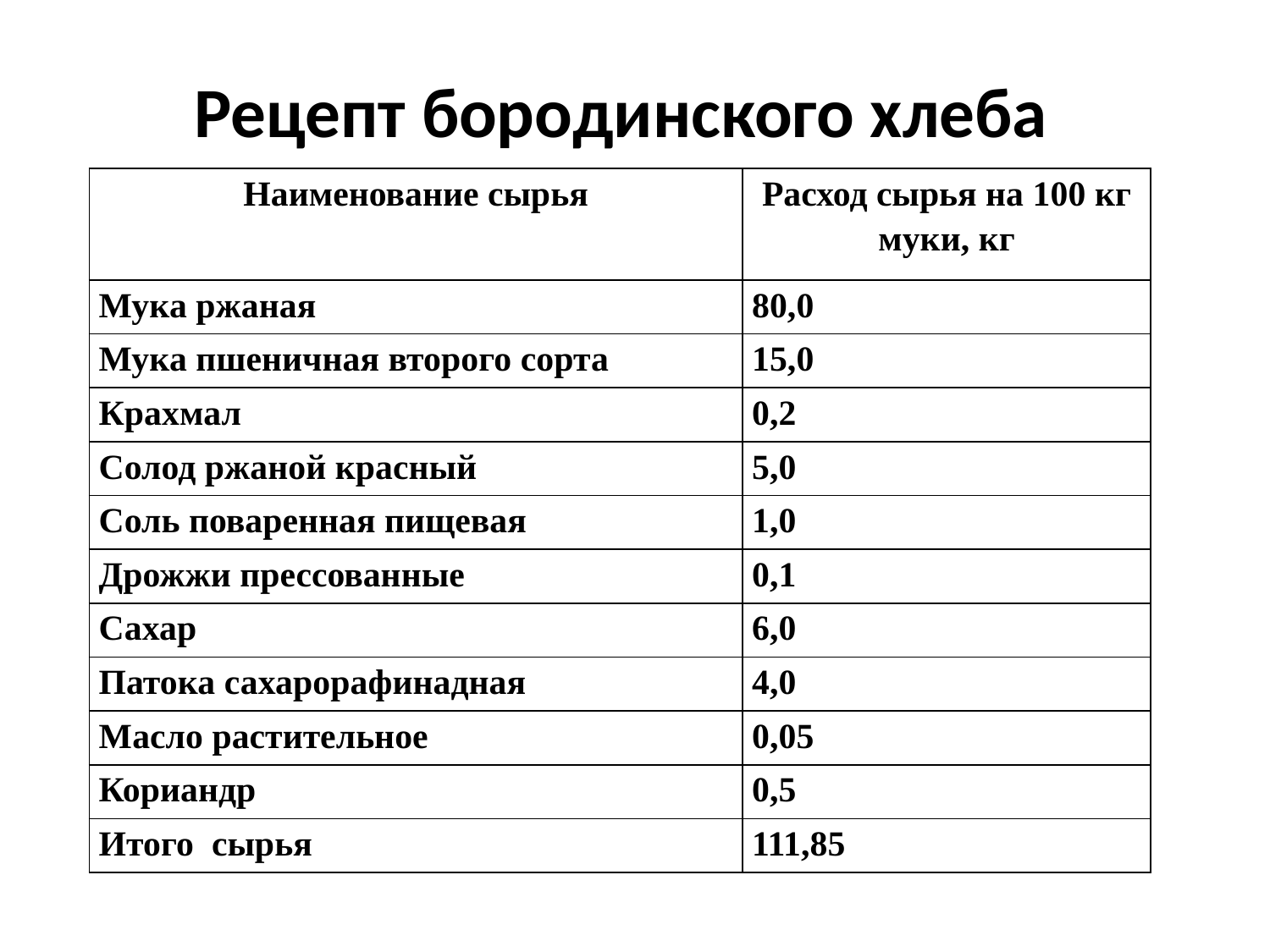

# Рецепт бородинского хлеба
| Наименование сырья | Расход сырья на 100 кг муки, кг |
| --- | --- |
| Мука ржаная | 80,0 |
| Мука пшеничная второго сорта | 15,0 |
| Крахмал | 0,2 |
| Солод ржаной красный | 5,0 |
| Соль поваренная пищевая | 1,0 |
| Дрожжи прессованные | 0,1 |
| Сахар | 6,0 |
| Патока сахарорафинадная | 4,0 |
| Масло растительное | 0,05 |
| Кориандр | 0,5 |
| Итого сырья | 111,85 |